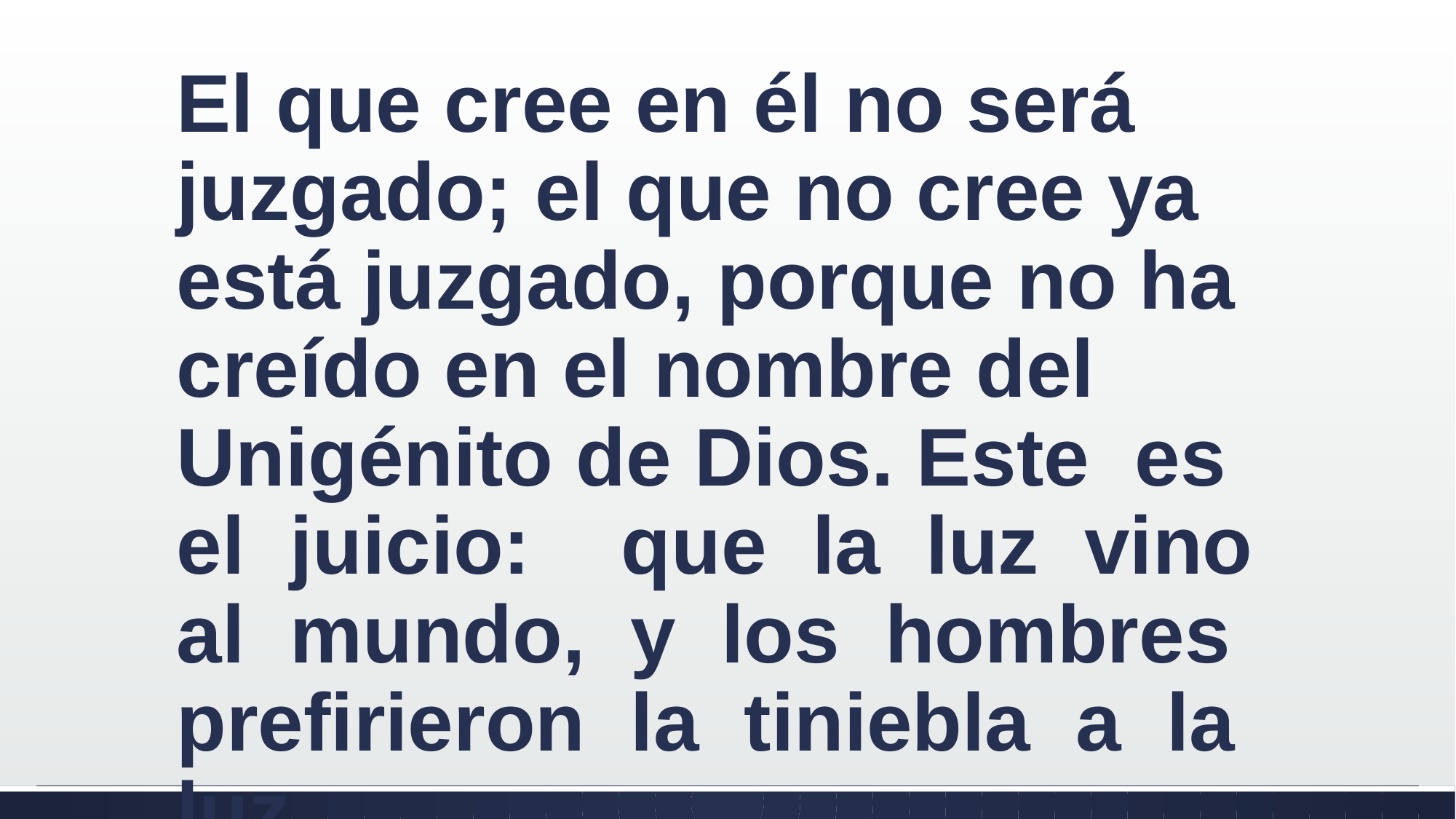

#
El que cree en él no será juzgado; el que no cree ya está juzgado, porque no ha creído en el nombre del Unigénito de Dios. Este  es  el  juicio:    que  la  luz  vino  al  mundo,  y  los  hombres  prefirieron  la  tiniebla  a  la  luz,